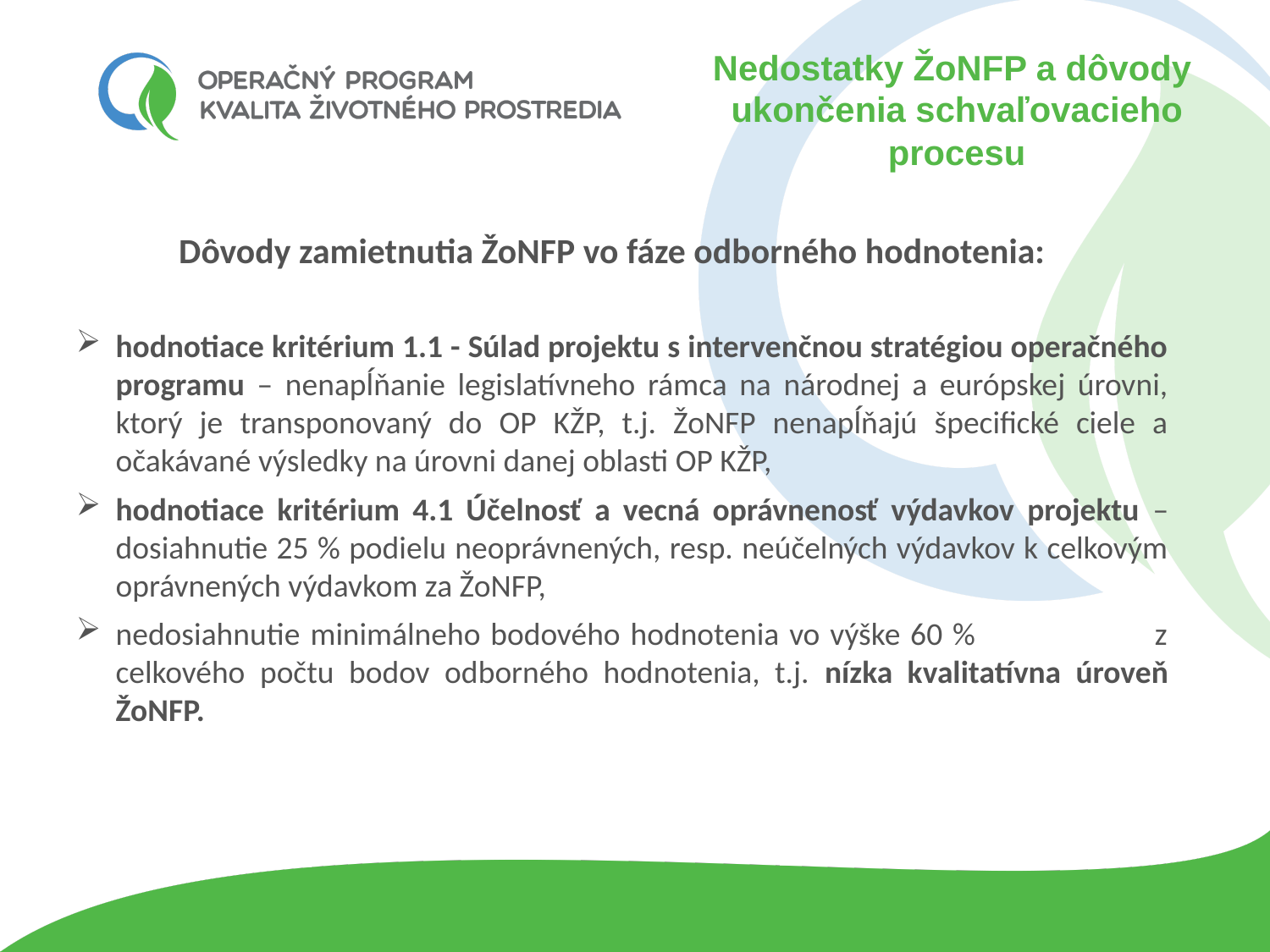

Nedostatky ŽoNFP a dôvody
ukončenia schvaľovacieho procesu
Dôvody zamietnutia ŽoNFP vo fáze odborného hodnotenia:

hodnotiace kritérium 1.1 - Súlad projektu s intervenčnou stratégiou operačného programu – nenapĺňanie legislatívneho rámca na národnej a európskej úrovni, ktorý je transponovaný do OP KŽP, t.j. ŽoNFP nenapĺňajú špecifické ciele a očakávané výsledky na úrovni danej oblasti OP KŽP,
hodnotiace kritérium 4.1 Účelnosť a vecná oprávnenosť výdavkov projektu – dosiahnutie 25 % podielu neoprávnených, resp. neúčelných výdavkov k celkovým oprávnených výdavkom za ŽoNFP,
nedosiahnutie minimálneho bodového hodnotenia vo výške 60 %                  z celkového počtu bodov odborného hodnotenia, t.j. nízka kvalitatívna úroveň ŽoNFP.